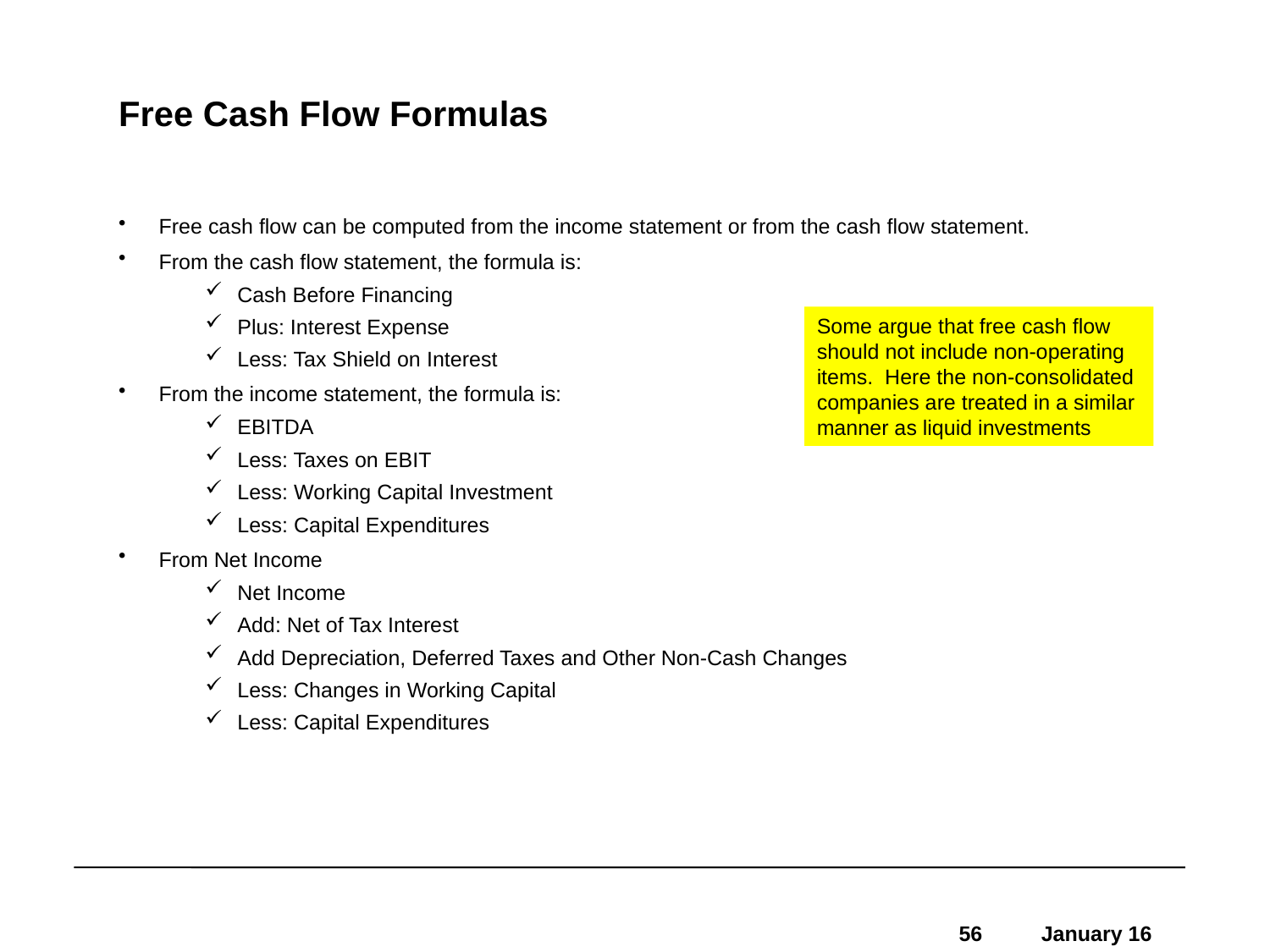

# Free Cash Flow Formulas
Free cash flow can be computed from the income statement or from the cash flow statement.
From the cash flow statement, the formula is:
Cash Before Financing
Plus: Interest Expense
Less: Tax Shield on Interest
From the income statement, the formula is:
EBITDA
Less: Taxes on EBIT
Less: Working Capital Investment
Less: Capital Expenditures
From Net Income
Net Income
Add: Net of Tax Interest
Add Depreciation, Deferred Taxes and Other Non-Cash Changes
Less: Changes in Working Capital
Less: Capital Expenditures
Some argue that free cash flow should not include non-operating items.  Here the non-consolidated companies are treated in a similar manner as liquid investments